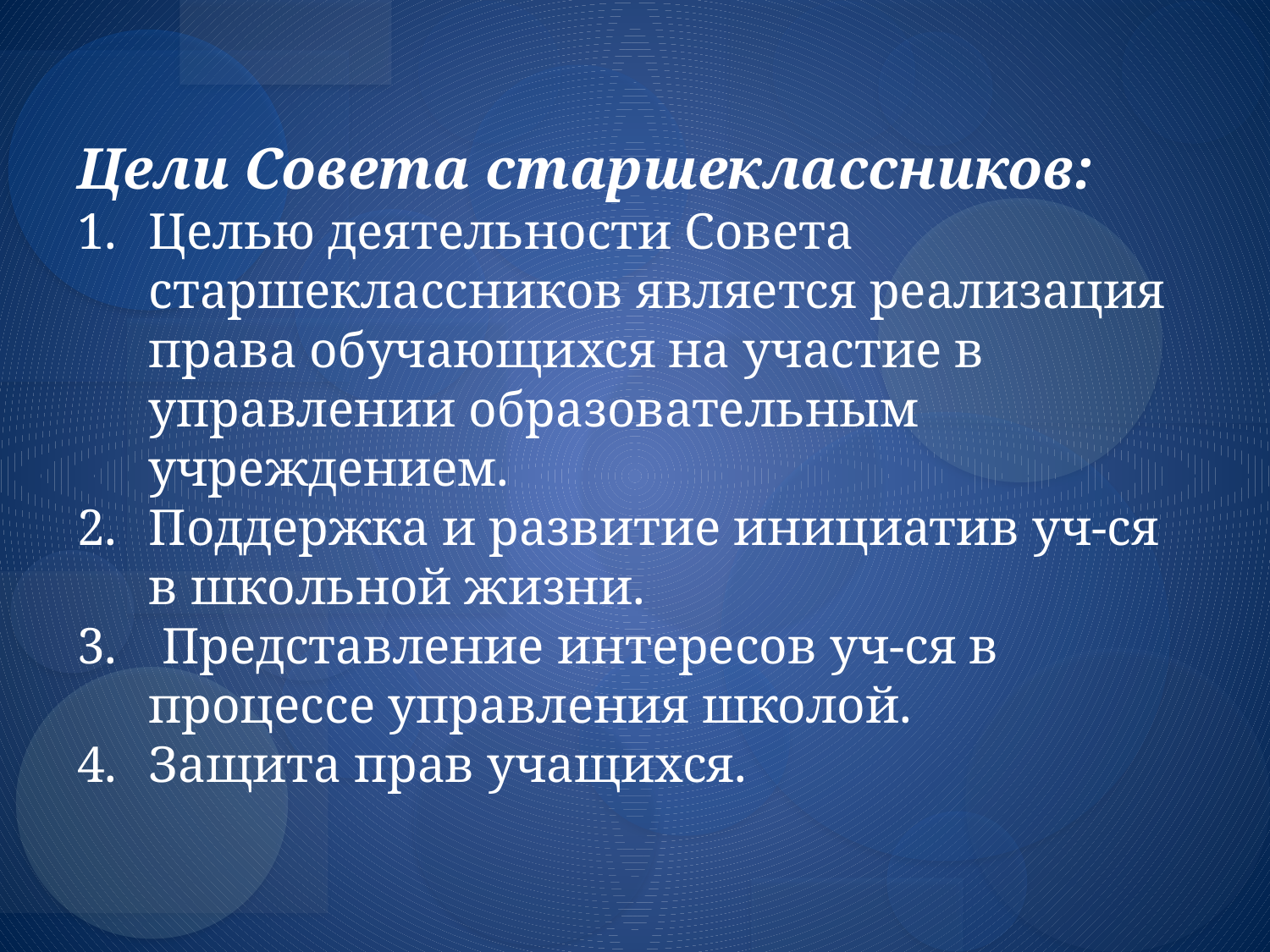

Цели Совета старшеклассников:
Целью деятельности Совета старшеклассников является реализация права обучающихся на участие в управлении образовательным учреждением.
Поддержка и развитие инициатив уч-ся в школьной жизни.
 Представление интересов уч-ся в процессе управления школой.
Защита прав учащихся.